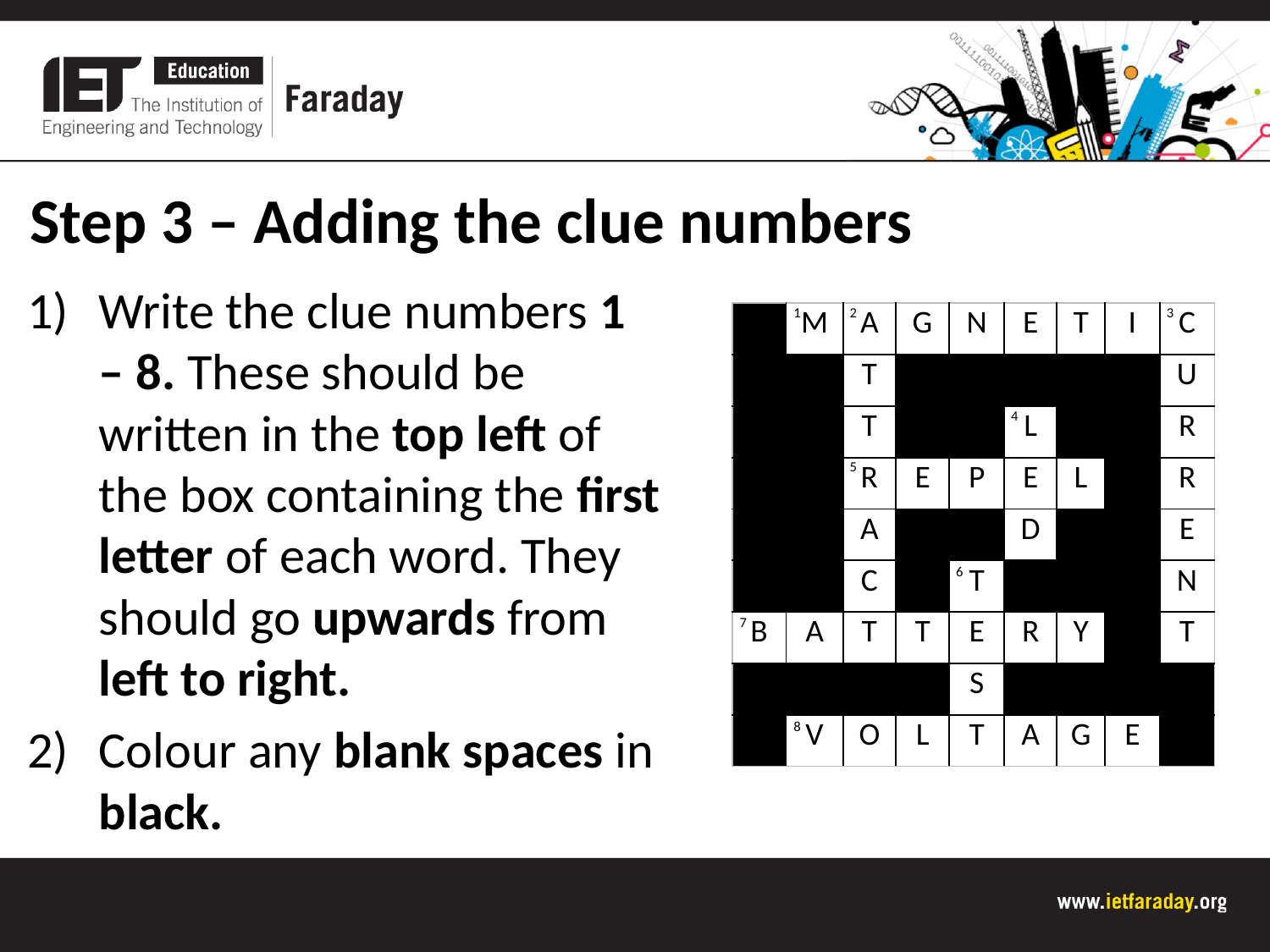

Step 3 – Adding the clue numbers
Write the clue numbers 1 – 8. These should be written in the top left of the box containing the first letter of each word. They should go upwards from left to right.
Colour any blank spaces in black.
1
2
3
|  | M | A | G | N | E | T | I | C |
| --- | --- | --- | --- | --- | --- | --- | --- | --- |
|  |  | T |  |  |  |  |  | U |
|  |  | T |  |  | L |  |  | R |
|  |  | R | E | P | E | L |  | R |
|  |  | A |  |  | D |  |  | E |
|  |  | C |  | T |  |  |  | N |
| B | A | T | T | E | R | Y |  | T |
|  |  |  |  | S |  |  |  |  |
|  | V | O | L | T | A | G | E |  |
4
5
6
7
8